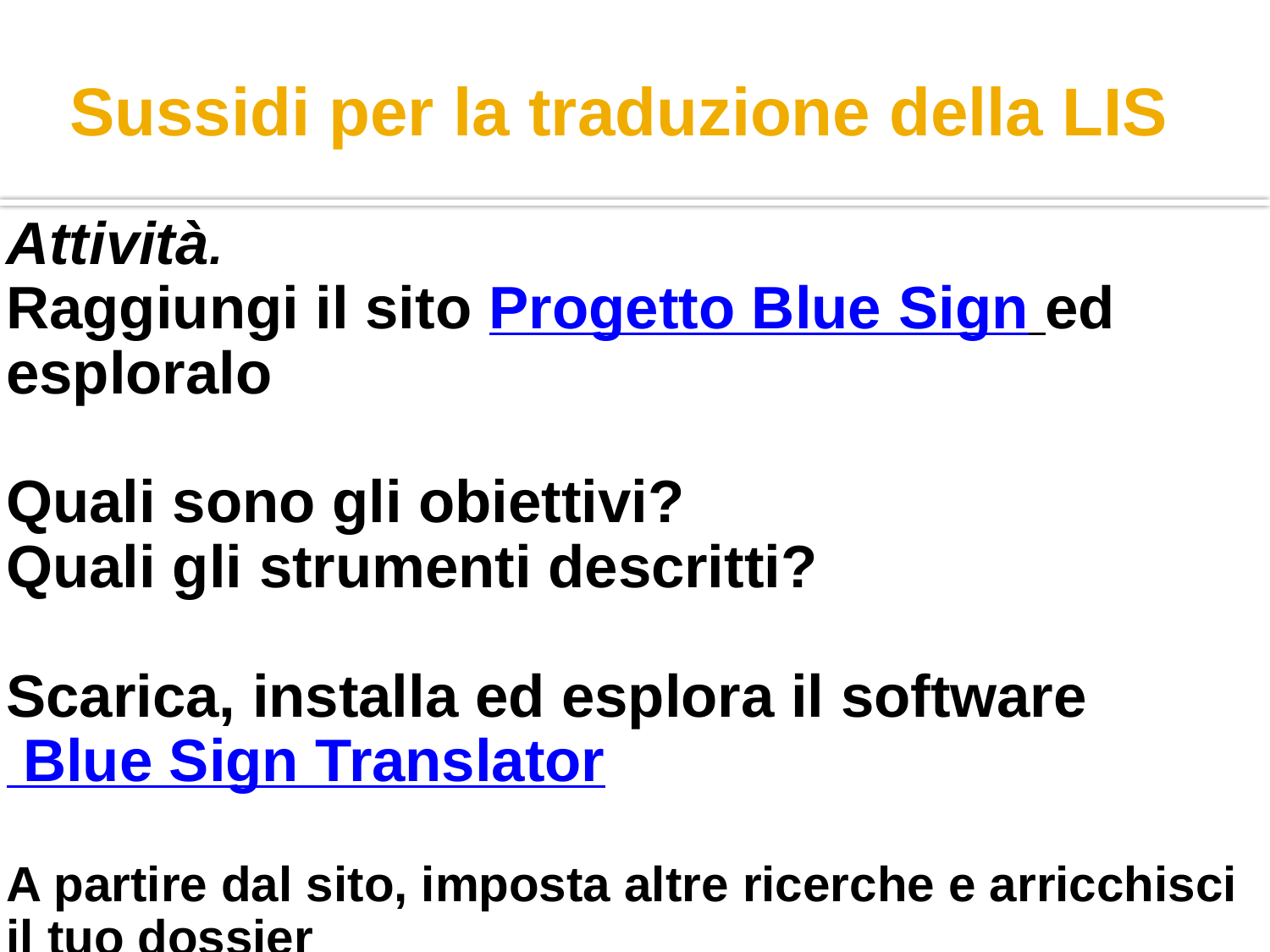

# Sussidi per la traduzione della LIS
Attività.
Raggiungi il sito Progetto Blue Sign ed esploralo

Quali sono gli obiettivi?
Quali gli strumenti descritti?

Scarica, installa ed esplora il software Blue Sign Translator

A partire dal sito, imposta altre ricerche e arricchisci il tuo dossier